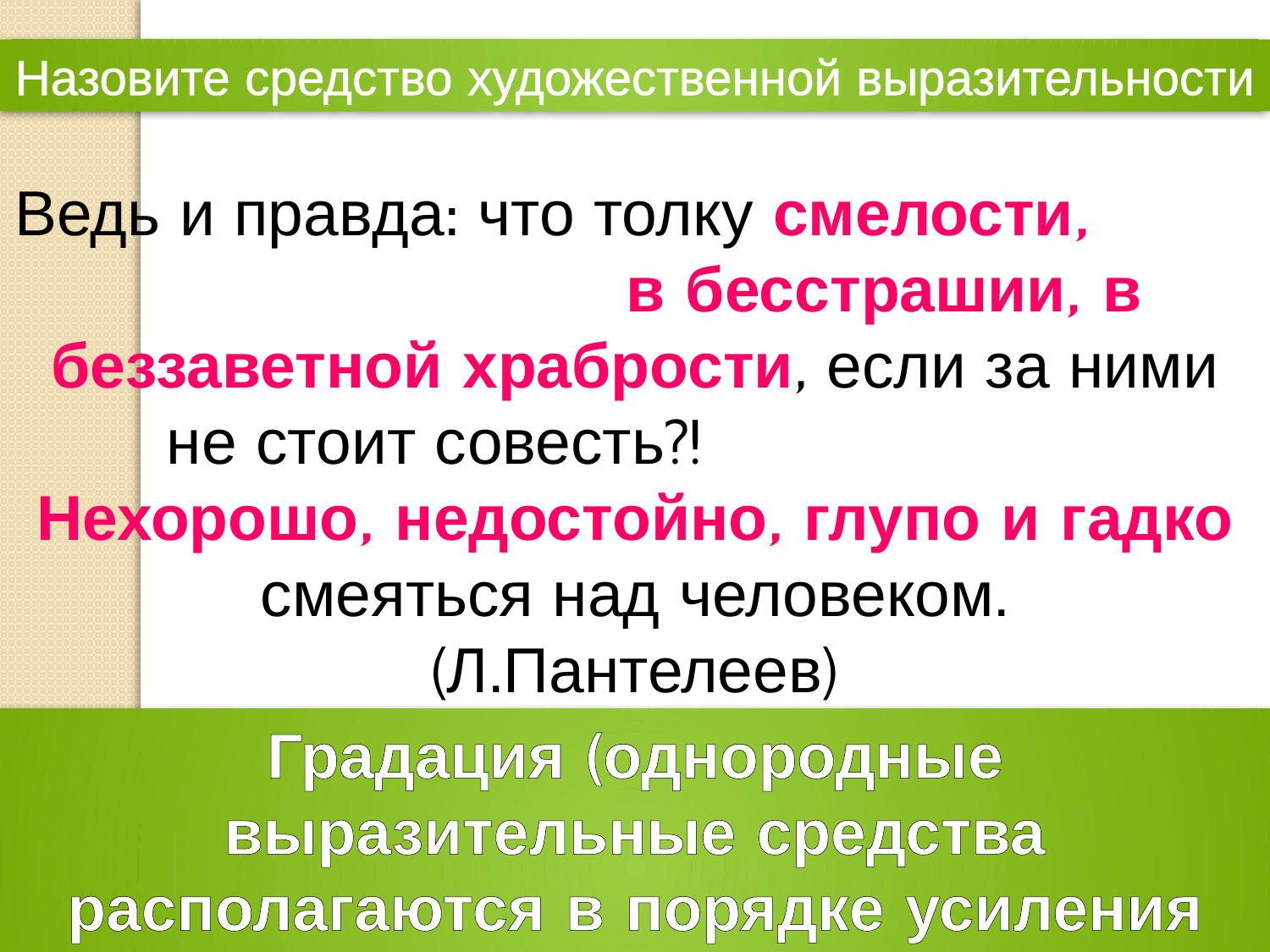

Назовите средство художественной выразительности
Ведь и правда: что толку смелости,                                 в бесстрашии, в беззаветной храбрости, если за ними не стоит совесть?!                      Нехорошо, недостойно, глупо и гадко смеяться над человеком.
(Л.Пантелеев)
Градация (однородные выразительные средства располагаются в порядке усиления или ослабления признака)